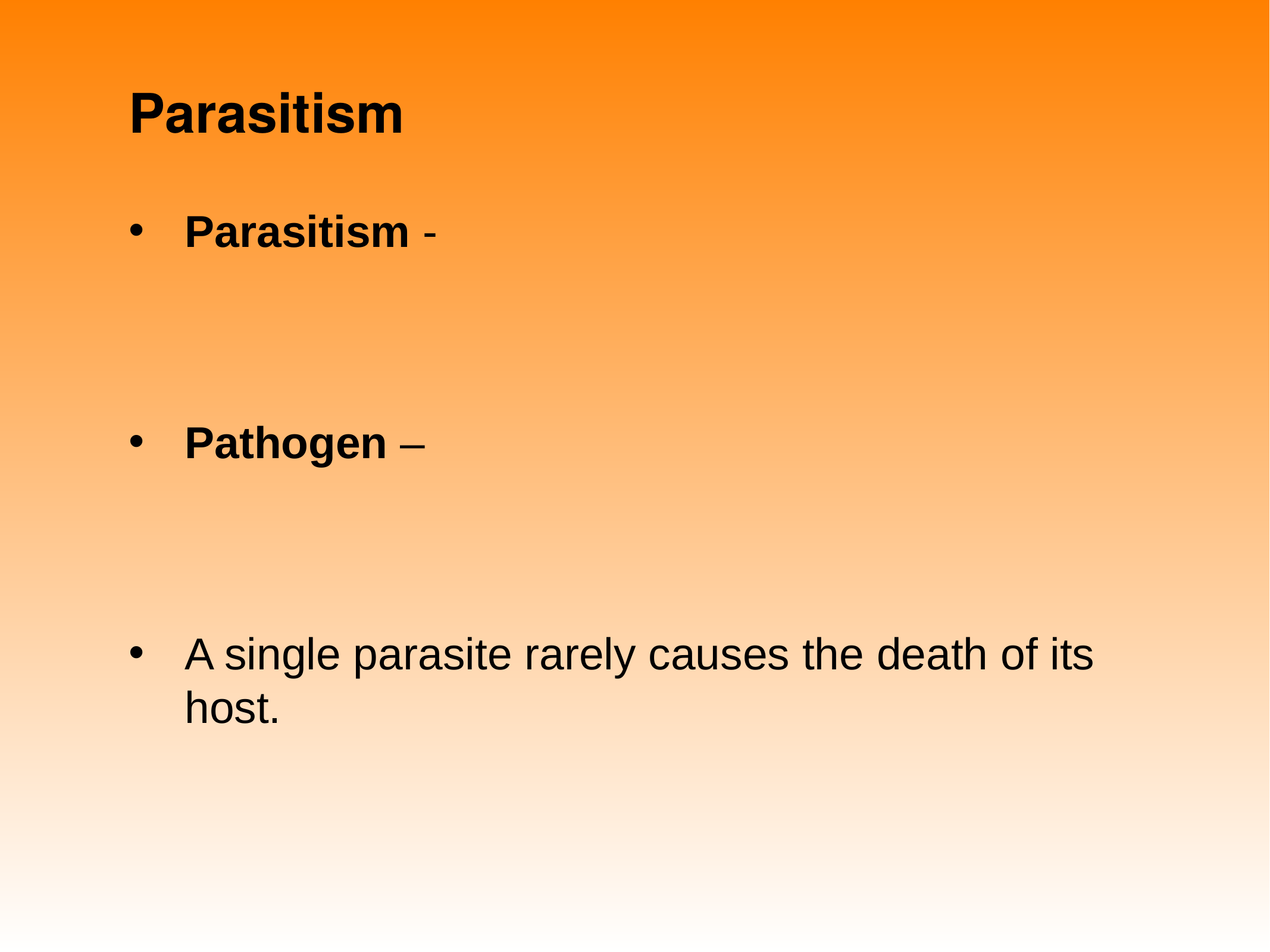

# Parasitism
Parasitism -

Pathogen –

A single parasite rarely causes the death of its host.